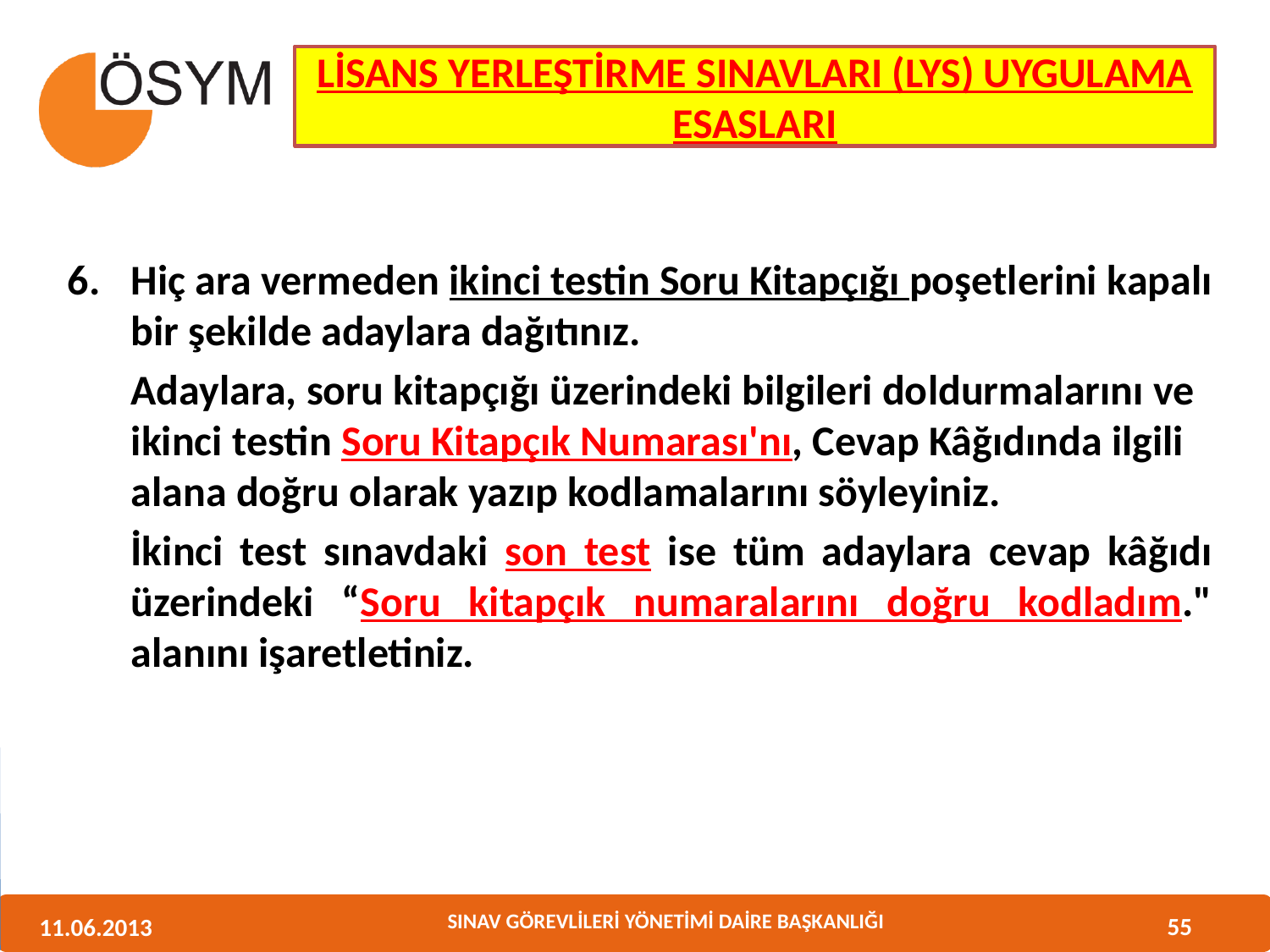

LİSANS YERLEŞTİRME SINAVLARI (LYS) UYGULAMA ESASLARI
Hiç ara vermeden ikinci testin Soru Kitapçığı poşetlerini kapalı bir şekilde adaylara dağıtınız.
	Adaylara, soru kitapçığı üzerindeki bilgileri doldurmalarını ve ikinci testin Soru Kitapçık Numarası'nı, Cevap Kâğıdında ilgili alana doğru olarak yazıp kodlamalarını söyleyiniz.
	İkinci test sınavdaki son test ise tüm adaylara cevap kâğıdı üzerindeki “Soru kitapçık numaralarını doğru kodladım." alanını işaretletiniz.
55
11.06.2013